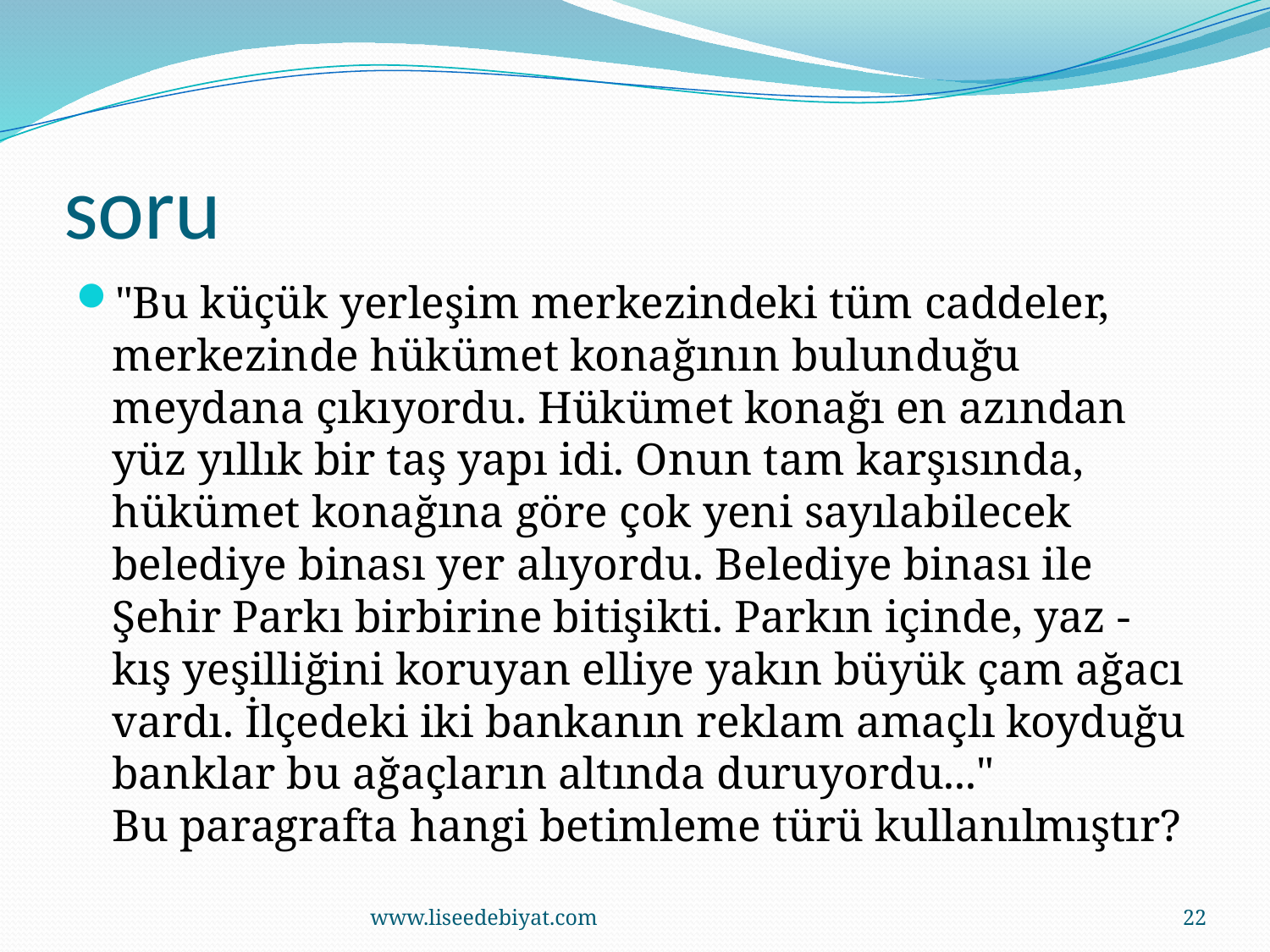

# soru
"Bu küçük yerleşim merkezindeki tüm caddeler, merkezinde hükümet konağının bulunduğu meydana çıkıyordu. Hükümet konağı en azından yüz yıllık bir taş yapı idi. Onun tam karşısında, hükümet konağına göre çok yeni sayılabilecek belediye binası yer alıyordu. Belediye binası ile Şehir Parkı birbirine bitişikti. Parkın içinde, yaz - kış yeşilliğini koruyan elliye yakın büyük çam ağacı vardı. İlçedeki iki bankanın reklam amaçlı koyduğu banklar bu ağaçların altında duruyordu..."
Bu paragrafta hangi betimleme türü kullanılmıştır?
www.liseedebiyat.com
22